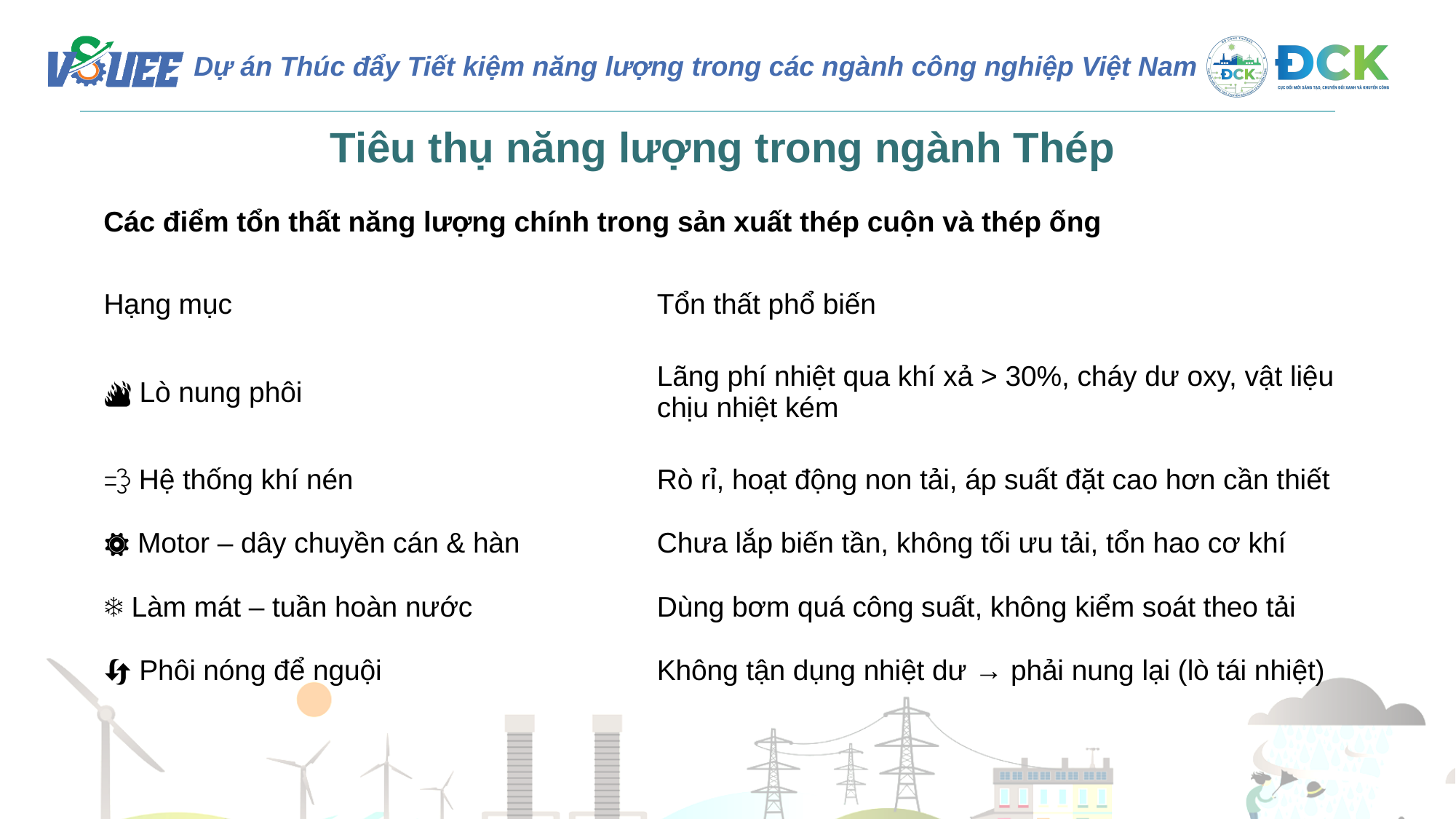

Tiêu thụ năng lượng trong ngành Thép
Các điểm tổn thất năng lượng chính trong sản xuất thép cuộn và thép ống
| Hạng mục | Tổn thất phổ biến |
| --- | --- |
| 🔥 Lò nung phôi | Lãng phí nhiệt qua khí xả > 30%, cháy dư oxy, vật liệu chịu nhiệt kém |
| 💨 Hệ thống khí nén | Rò rỉ, hoạt động non tải, áp suất đặt cao hơn cần thiết |
| ⚙️ Motor – dây chuyền cán & hàn | Chưa lắp biến tần, không tối ưu tải, tổn hao cơ khí |
| ❄️ Làm mát – tuần hoàn nước | Dùng bơm quá công suất, không kiểm soát theo tải |
| 🔄 Phôi nóng để nguội | Không tận dụng nhiệt dư → phải nung lại (lò tái nhiệt) |